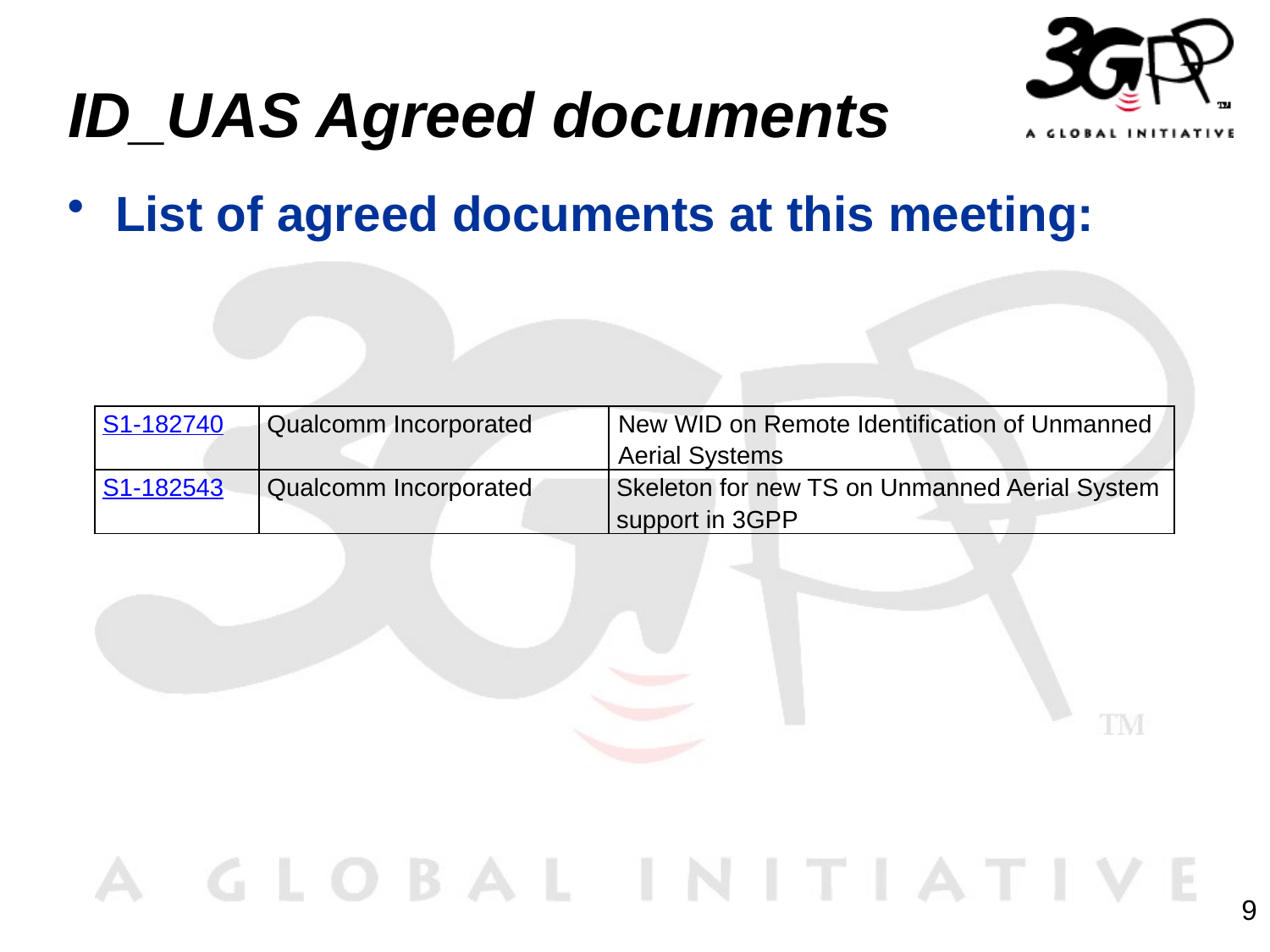

# ID_UAS Agreed documents
List of agreed documents at this meeting:

| S1-182740 | Qualcomm Incorporated | New WID on Remote Identification of Unmanned Aerial Systems |
| --- | --- | --- |
| S1-182543 | Qualcomm Incorporated | Skeleton for new TS on Unmanned Aerial System support in 3GPP |
9